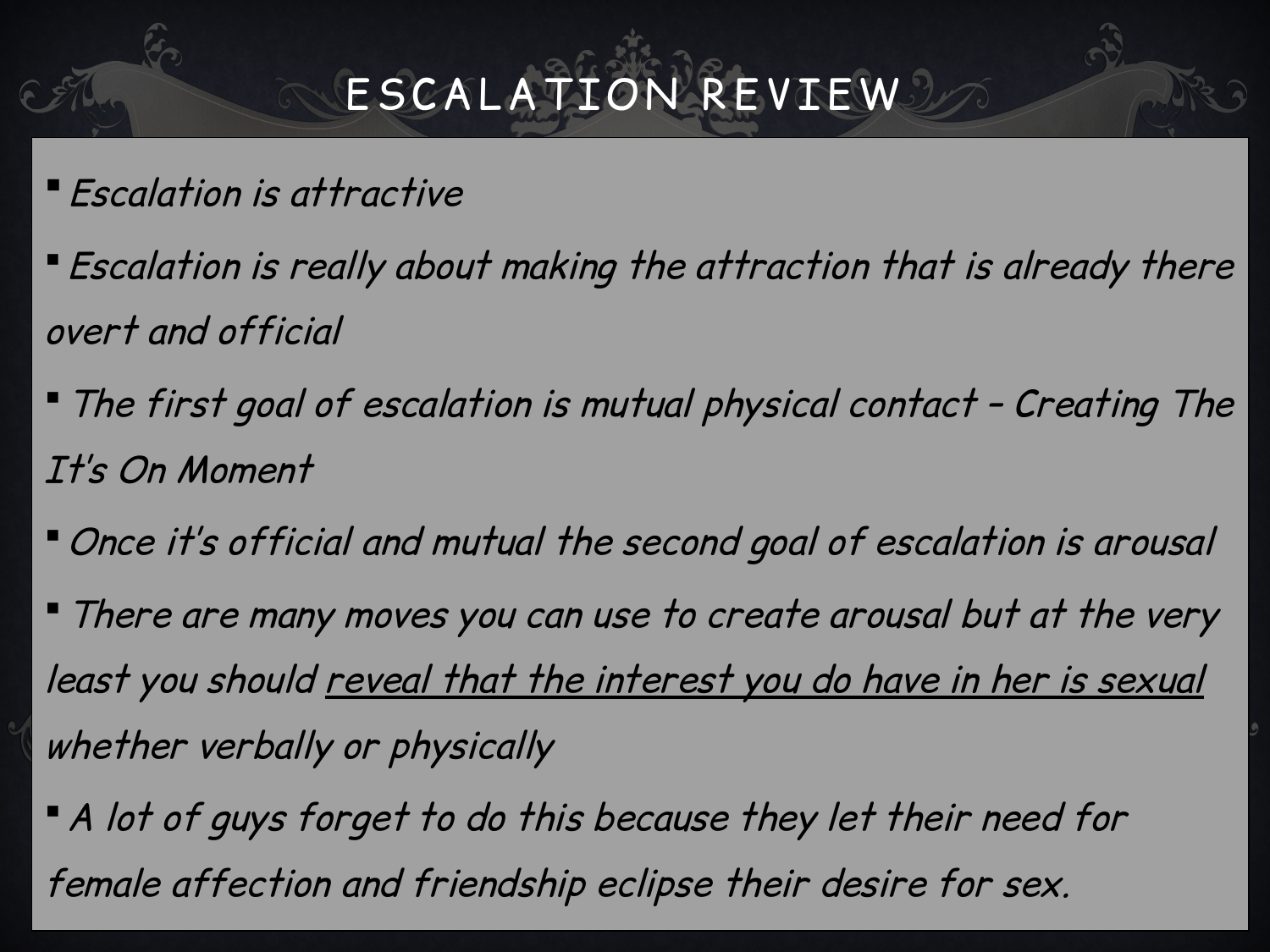

# Escalation Review
 Escalation is attractive
 Escalation is really about making the attraction that is already there overt and official
 The first goal of escalation is mutual physical contact – Creating The It’s On Moment
 Once it’s official and mutual the second goal of escalation is arousal
 There are many moves you can use to create arousal but at the very least you should reveal that the interest you do have in her is sexual whether verbally or physically
 A lot of guys forget to do this because they let their need for female affection and friendship eclipse their desire for sex.